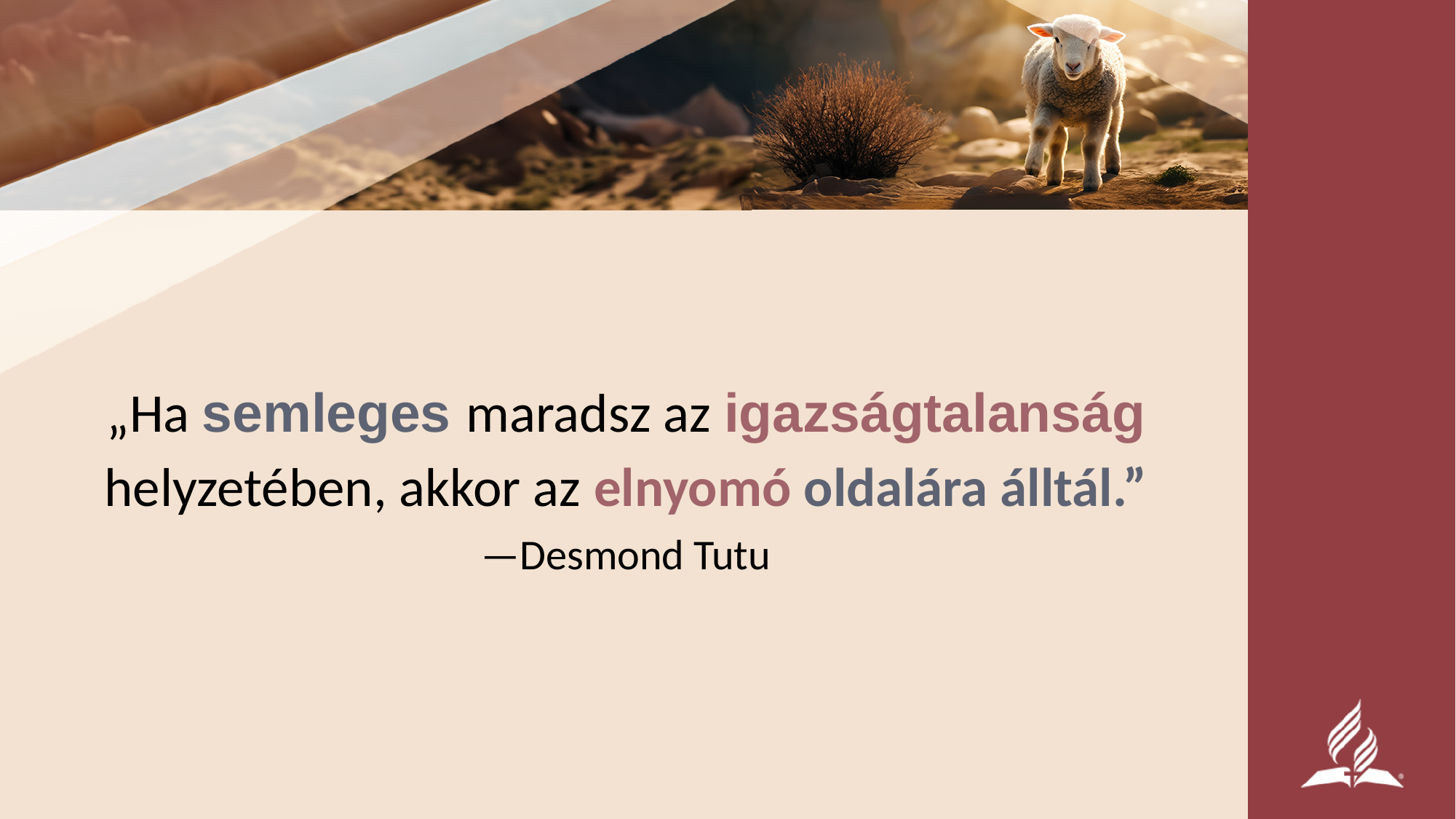

„Ha semleges maradsz az igazságtalanság
helyzetében, akkor az elnyomó oldalára álltál.”
—Desmond Tutu